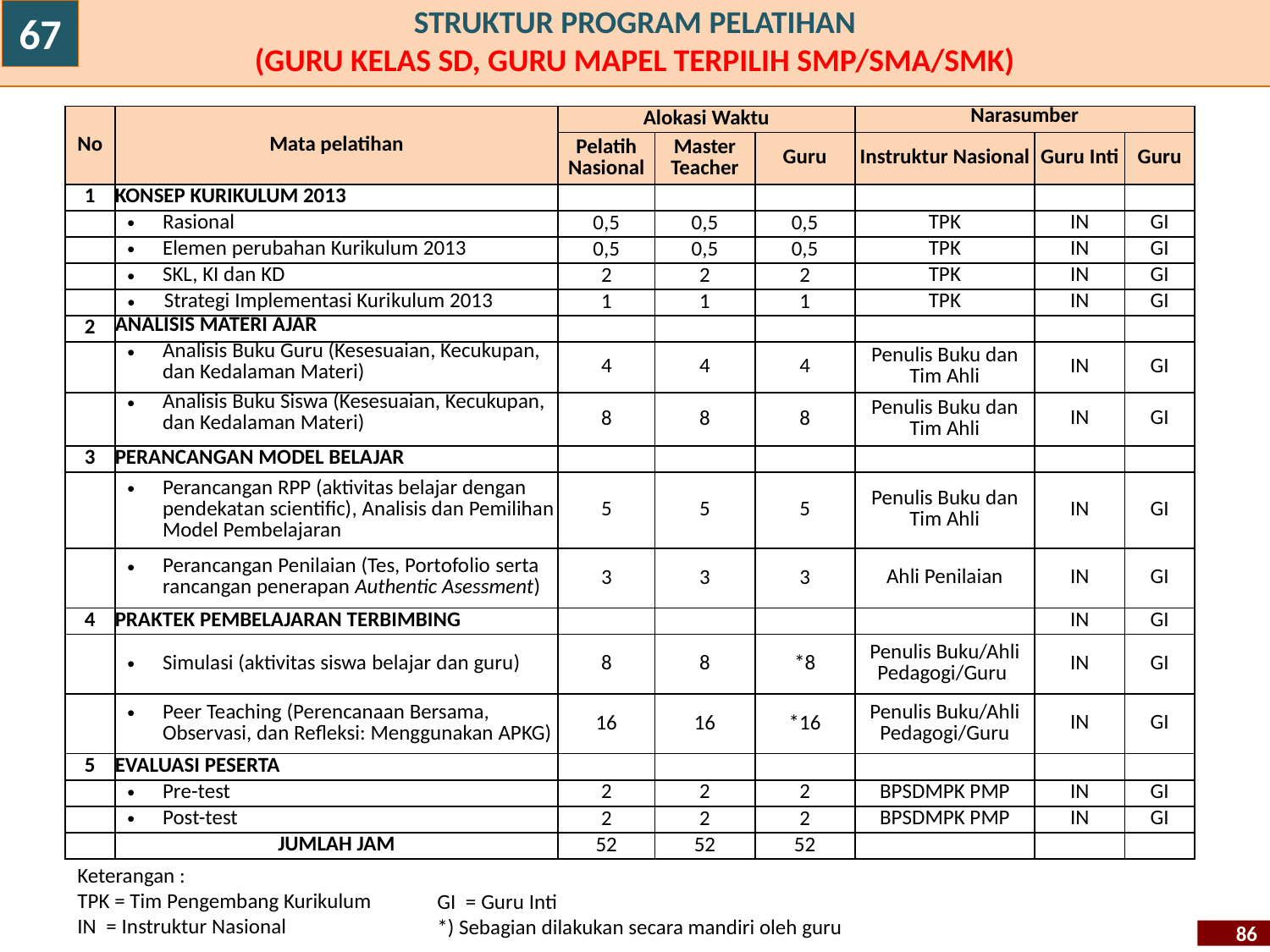

67
# STRUKTUR PROGRAM PELATIHAN (GURU KELAS SD, GURU MAPEL TERPILIH SMP/SMA/SMK)
| No | Mata pelatihan | Alokasi Waktu |  |  | Narasumber |  |  |
| --- | --- | --- | --- | --- | --- | --- | --- |
|  |  | Pelatih Nasional | Master Teacher | Guru | Instruktur Nasional | Guru Inti | Guru |
| 1 | KONSEP KURIKULUM 2013 |  |  |  |  |  |  |
|  | Rasional | 0,5 | 0,5 | 0,5 | TPK | IN | GI |
|  | Elemen perubahan Kurikulum 2013 | 0,5 | 0,5 | 0,5 | TPK | IN | GI |
|  | SKL, KI dan KD | 2 | 2 | 2 | TPK | IN | GI |
|  | Strategi Implementasi Kurikulum 2013 | 1 | 1 | 1 | TPK | IN | GI |
| 2 | ANALISIS MATERI AJAR |  |  |  |  |  |  |
|  | Analisis Buku Guru (Kesesuaian, Kecukupan, dan Kedalaman Materi) | 4 | 4 | 4 | Penulis Buku dan Tim Ahli | IN | GI |
|  | Analisis Buku Siswa (Kesesuaian, Kecukupan, dan Kedalaman Materi) | 8 | 8 | 8 | Penulis Buku dan Tim Ahli | IN | GI |
| 3 | PERANCANGAN MODEL BELAJAR |  |  |  |  |  |  |
|  | Perancangan RPP (aktivitas belajar dengan pendekatan scientific), Analisis dan Pemilihan Model Pembelajaran | 5 | 5 | 5 | Penulis Buku dan Tim Ahli | IN | GI |
|  | Perancangan Penilaian (Tes, Portofolio serta rancangan penerapan Authentic Asessment) | 3 | 3 | 3 | Ahli Penilaian | IN | GI |
| 4 | PRAKTEK PEMBELAJARAN TERBIMBING |  |  |  |  | IN | GI |
|  | Simulasi (aktivitas siswa belajar dan guru) | 8 | 8 | \*8 | Penulis Buku/Ahli Pedagogi/Guru | IN | GI |
|  | Peer Teaching (Perencanaan Bersama, Observasi, dan Refleksi: Menggunakan APKG) | 16 | 16 | \*16 | Penulis Buku/Ahli Pedagogi/Guru | IN | GI |
| 5 | EVALUASI PESERTA |  |  |  |  |  |  |
|  | Pre-test | 2 | 2 | 2 | BPSDMPK PMP | IN | GI |
|  | Post-test | 2 | 2 | 2 | BPSDMPK PMP | IN | GI |
|  | JUMLAH JAM | 52 | 52 | 52 |  |  |  |
Keterangan :
TPK = Tim Pengembang Kurikulum
IN  = Instruktur Nasional
GI  = Guru Inti
*) Sebagian dilakukan secara mandiri oleh guru
86